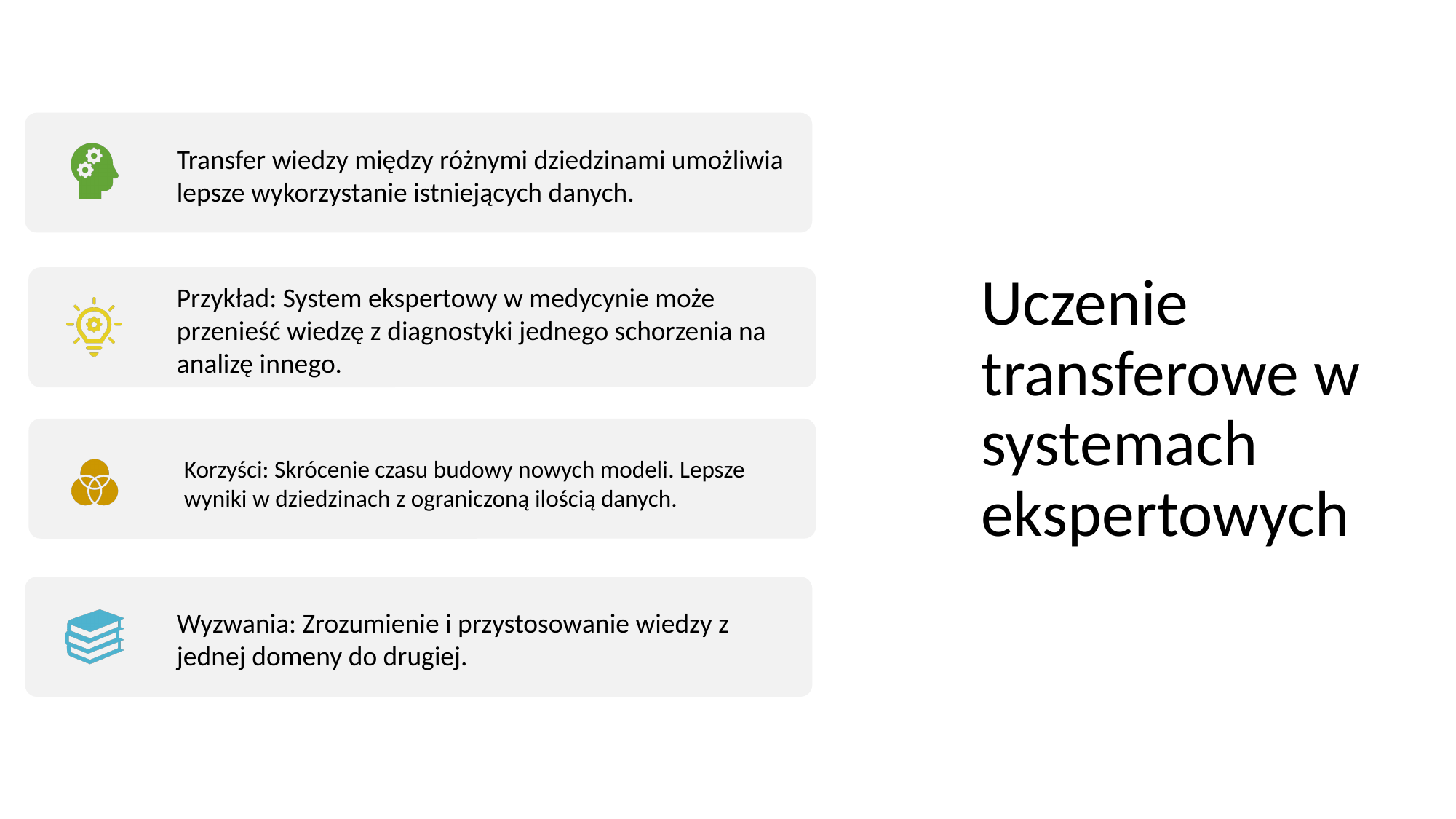

# Uczenie transferowe w systemach ekspertowych
Transfer wiedzy między różnymi dziedzinami umożliwia lepsze wykorzystanie istniejących danych.
Przykład: System ekspertowy w medycynie może przenieść wiedzę z diagnostyki jednego schorzenia na analizę innego.
Korzyści: Skrócenie czasu budowy nowych modeli. Lepsze wyniki w dziedzinach z ograniczoną ilością danych.

Wyzwania: Zrozumienie i przystosowanie wiedzy z jednej domeny do drugiej.